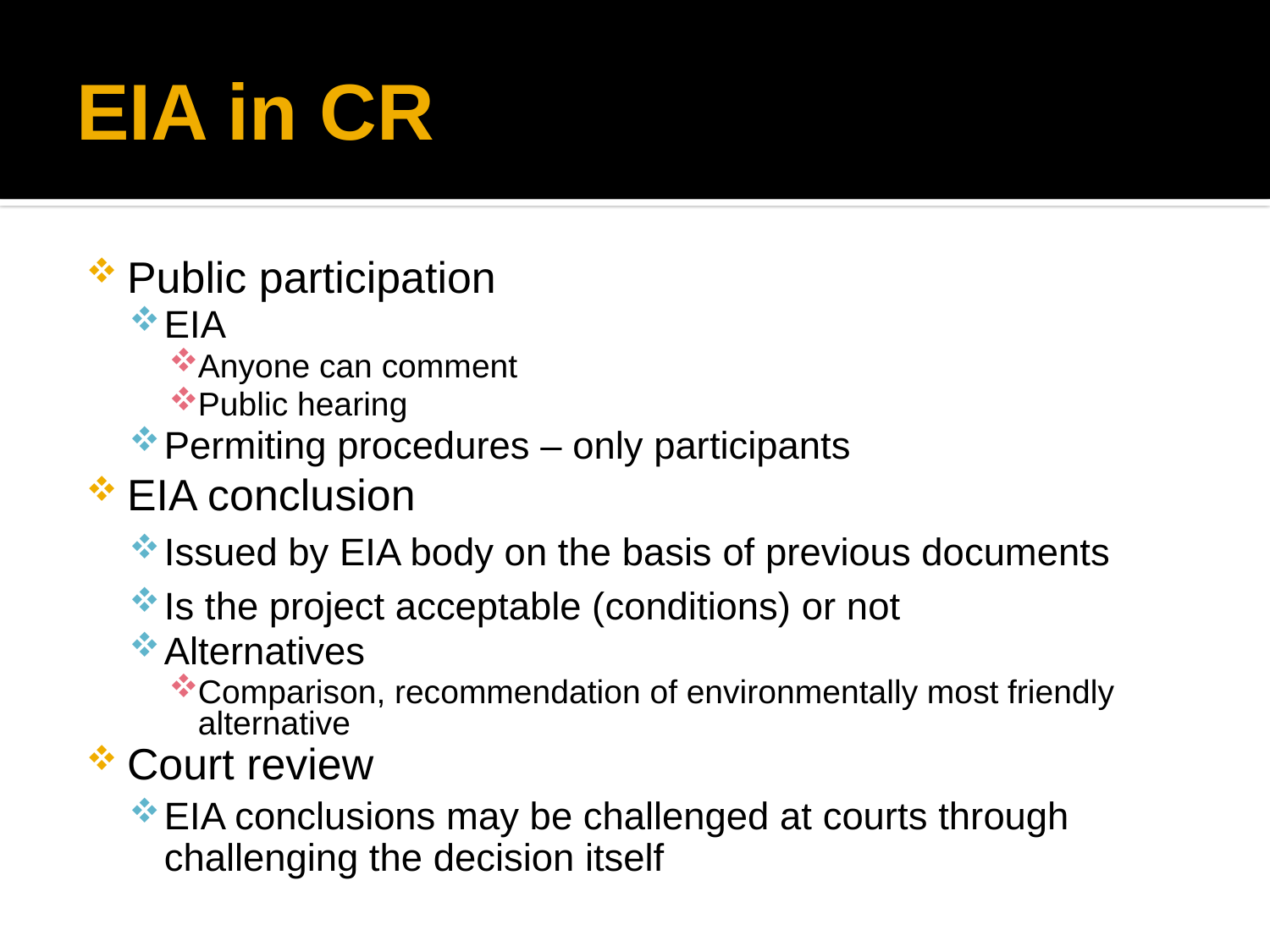

# EIA in CR
Public participation
EIA
Anyone can comment
Public hearing
Permiting procedures – only participants
EIA conclusion
Issued by EIA body on the basis of previous documents
Is the project acceptable (conditions) or not
Alternatives
Comparison, recommendation of environmentally most friendly alternative
Court review
EIA conclusions may be challenged at courts through challenging the decision itself